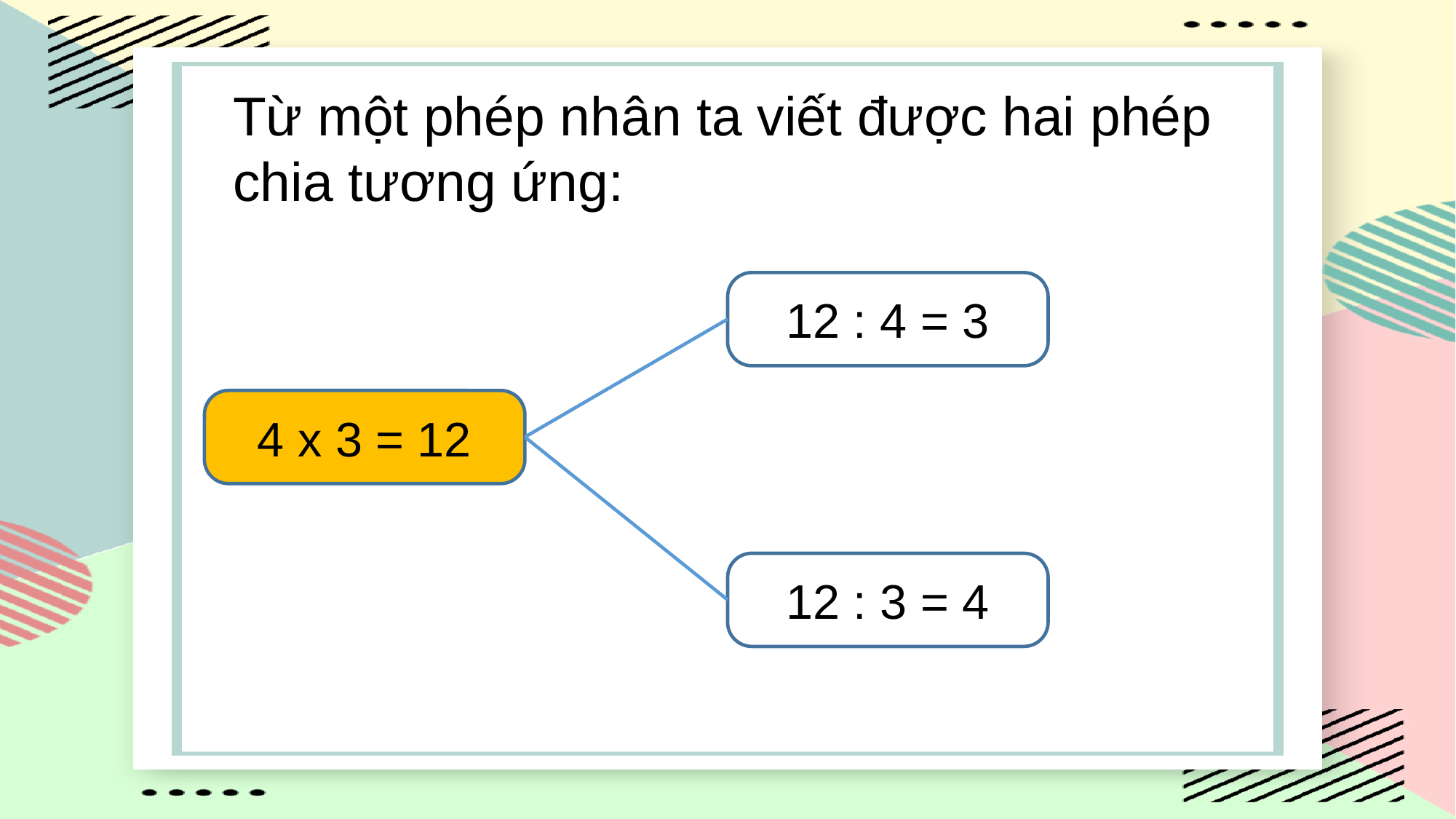

Từ một phép nhân ta viết được hai phép chia tương ứng:
12 : 4 = 3
4 x 3 = 12
12 : 3 = 4